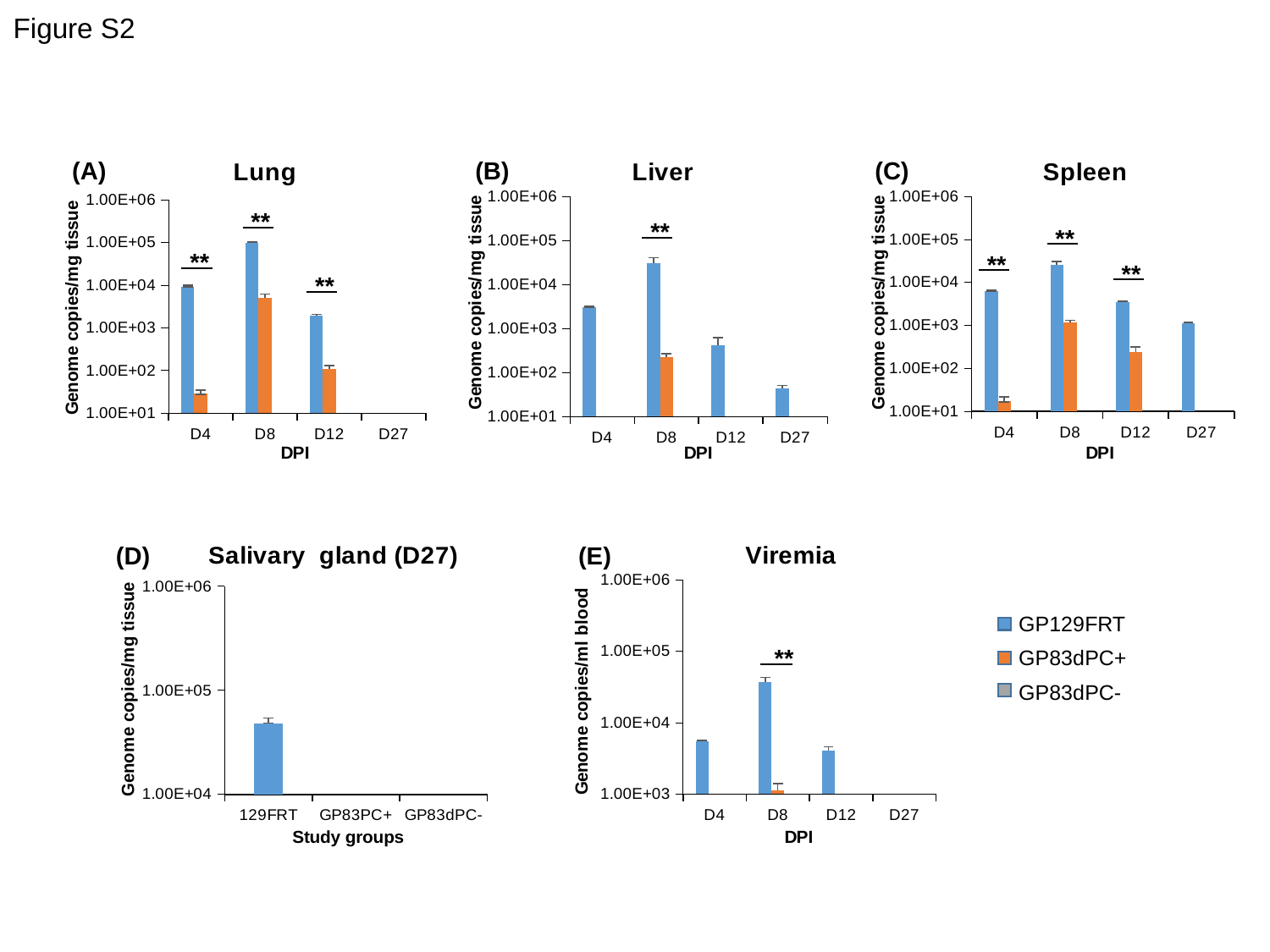

Figure S2
(A)

### Chart: Lung

| Category | 129FRT | GP83dPC+ | GP83dPC- |
|---|---|---|---|
| D4 | 9270.0 | 28.793750000000003 | None |
| D8 | 100666.66666666667 | 5020.0 | None |
| D12 | 1949.3333333333333 | 107.875 | None |
| D27 | None | None | None |
**
**
**
(B)

### Chart: Liver

| Category | 129FRT | GP83dPC+ | GP83dPC- |
|---|---|---|---|
| D4 | 3033.3333333333335 | None | None |
| D8 | 30453.333333333332 | 226.75 | None |
| D12 | 422.0400000000001 | None | None |
| D27 | 44.18333333333333 | None | None |
**
(C)

### Chart: Spleen

| Category | 129FRT | GP83dPC+ | GP83dPC- |
|---|---|---|---|
| D4 | 6386.666666666667 | 17.5875 | None |
| D8 | 26146.666666666668 | 1158.125 | None |
| D12 | 3530.0 | 237.01875 | None |
| D27 | 1148.3333333333333 | None | None |
**
**
**
(D)

### Chart: Salivary  gland (D27)

| Category | Sal gland |
|---|---|
| 129FRT | 48266.666666666664 |
| GP83PC+ | None |
| GP83dPC- | None |
(E)

### Chart: Viremia

| Category | 129FRT | GP83dPC+ | GP83dPC- |
|---|---|---|---|
| D4 | 5550.0 | None | None |
| D8 | 36966.666666666664 | 1135.0 | None |
| D12 | 4025.0 | None | None |
| D27 | None | None | None |
**
GP129FRT

GP83dPC+

GP83dPC-